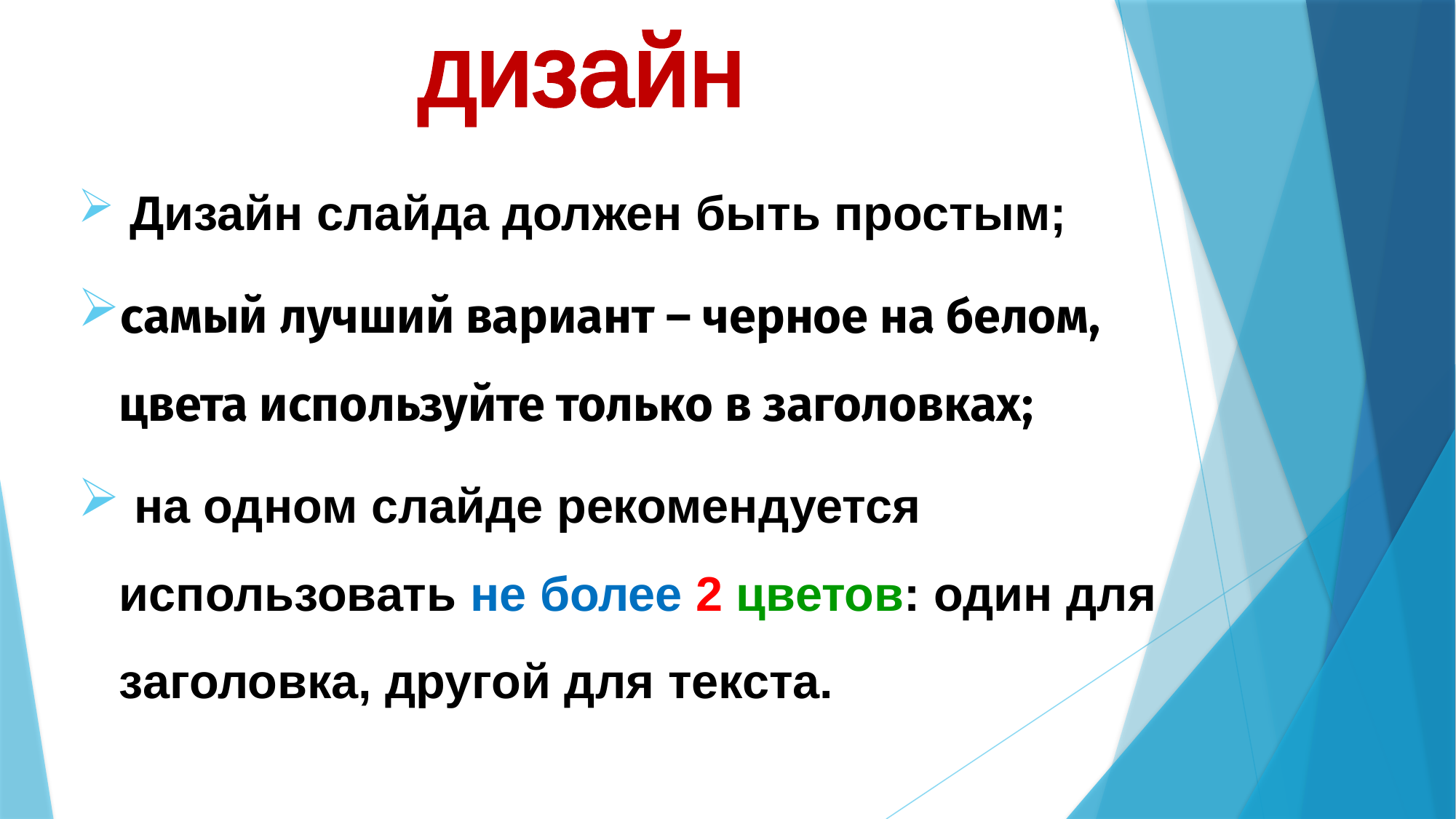

# дизайн
 Дизайн слайда должен быть простым;
самый лучший вариант – черное на белом, цвета используйте только в заголовках;
 на одном слайде рекомендуется использовать не более 2 цветов: один для заголовка, другой для текста.